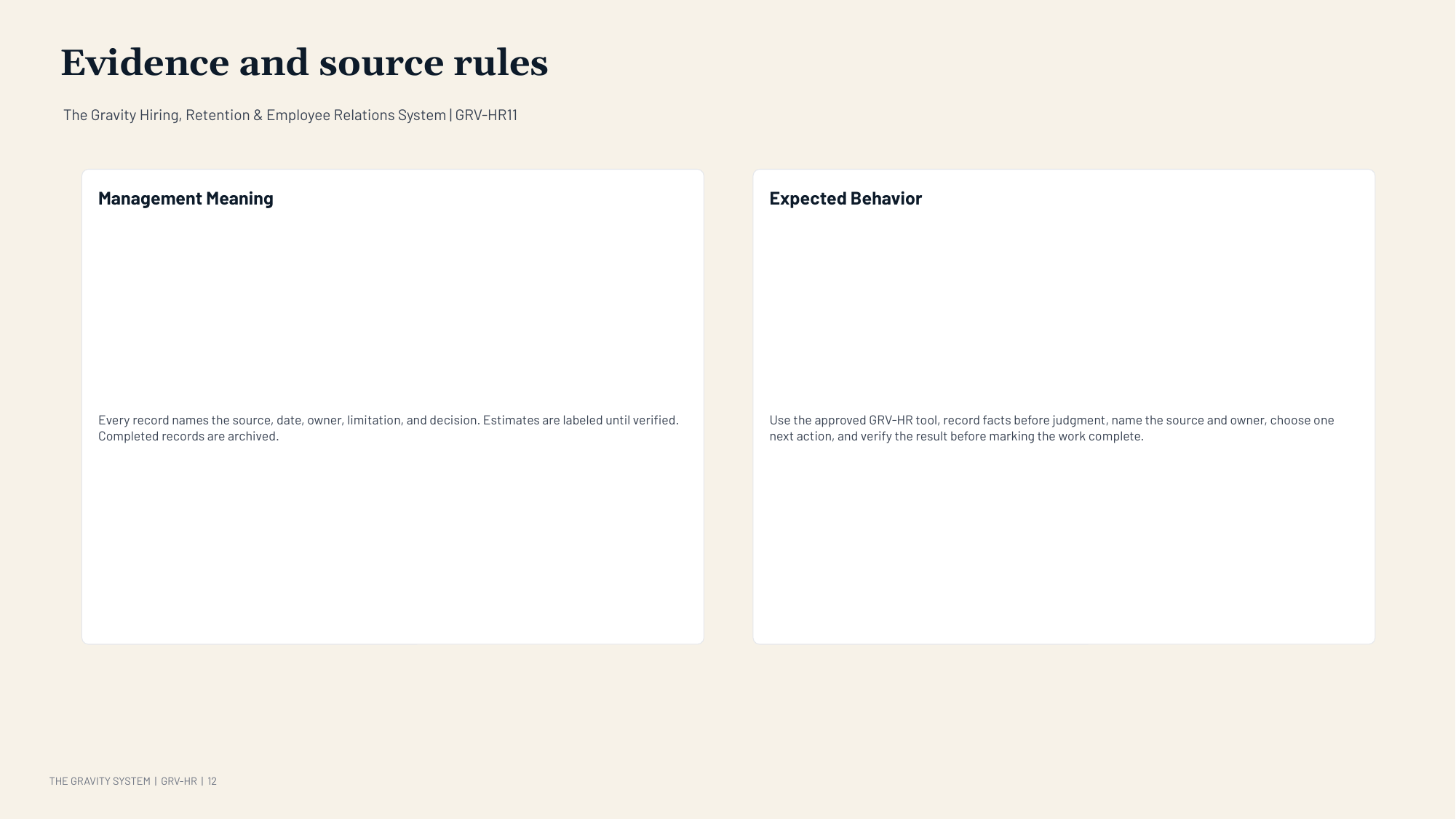

Evidence and source rules
The Gravity Hiring, Retention & Employee Relations System | GRV-HR11

Management Meaning
Expected Behavior
Every record names the source, date, owner, limitation, and decision. Estimates are labeled until verified. Completed records are archived.
Use the approved GRV-HR tool, record facts before judgment, name the source and owner, choose one next action, and verify the result before marking the work complete.
THE GRAVITY SYSTEM  |  GRV-HR  |  12